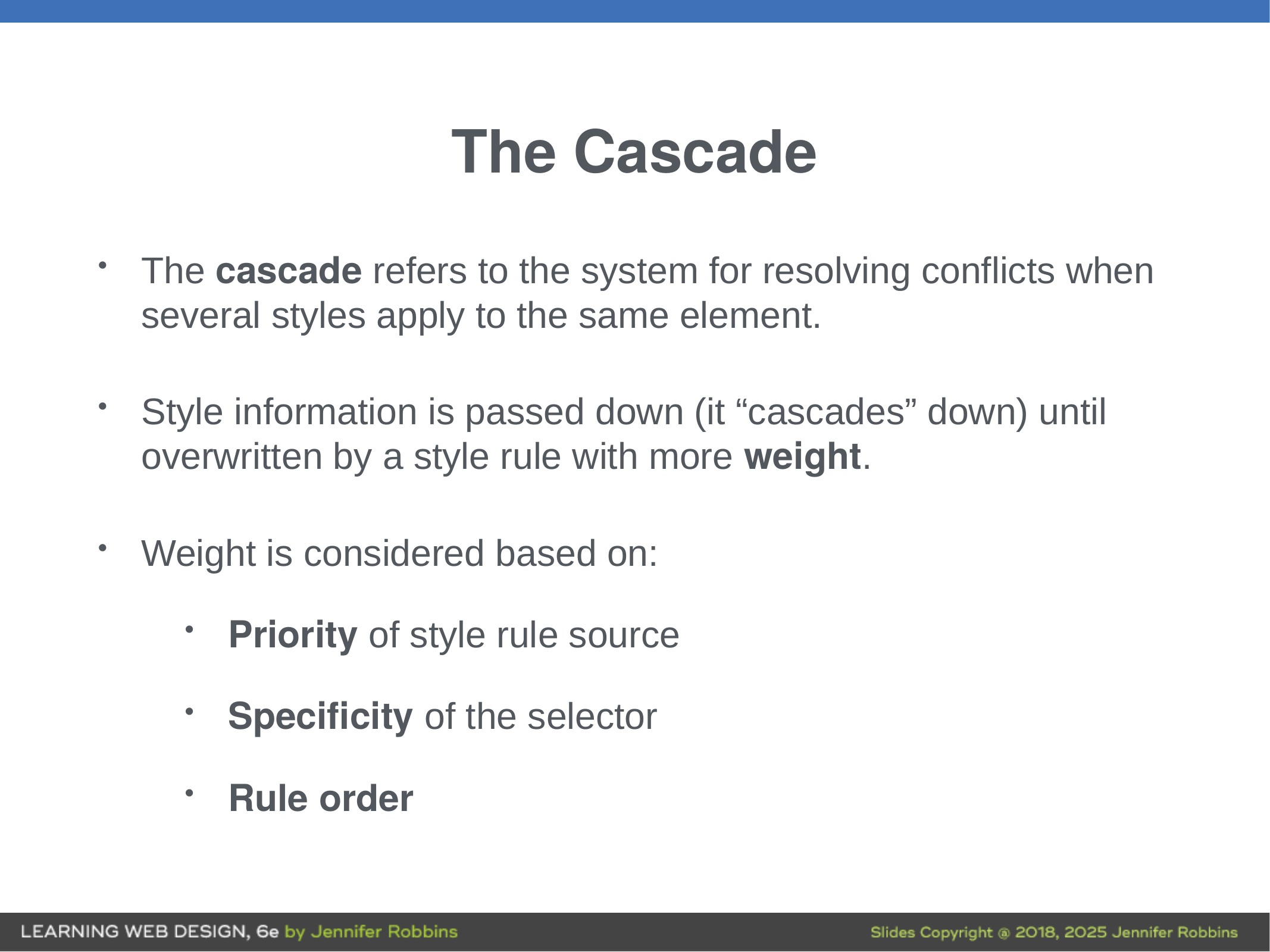

# The Cascade
The cascade refers to the system for resolving conflicts when several styles apply to the same element.
Style information is passed down (it “cascades” down) until overwritten by a style rule with more weight.
Weight is considered based on:
Priority of style rule source
Specificity of the selector
Rule order